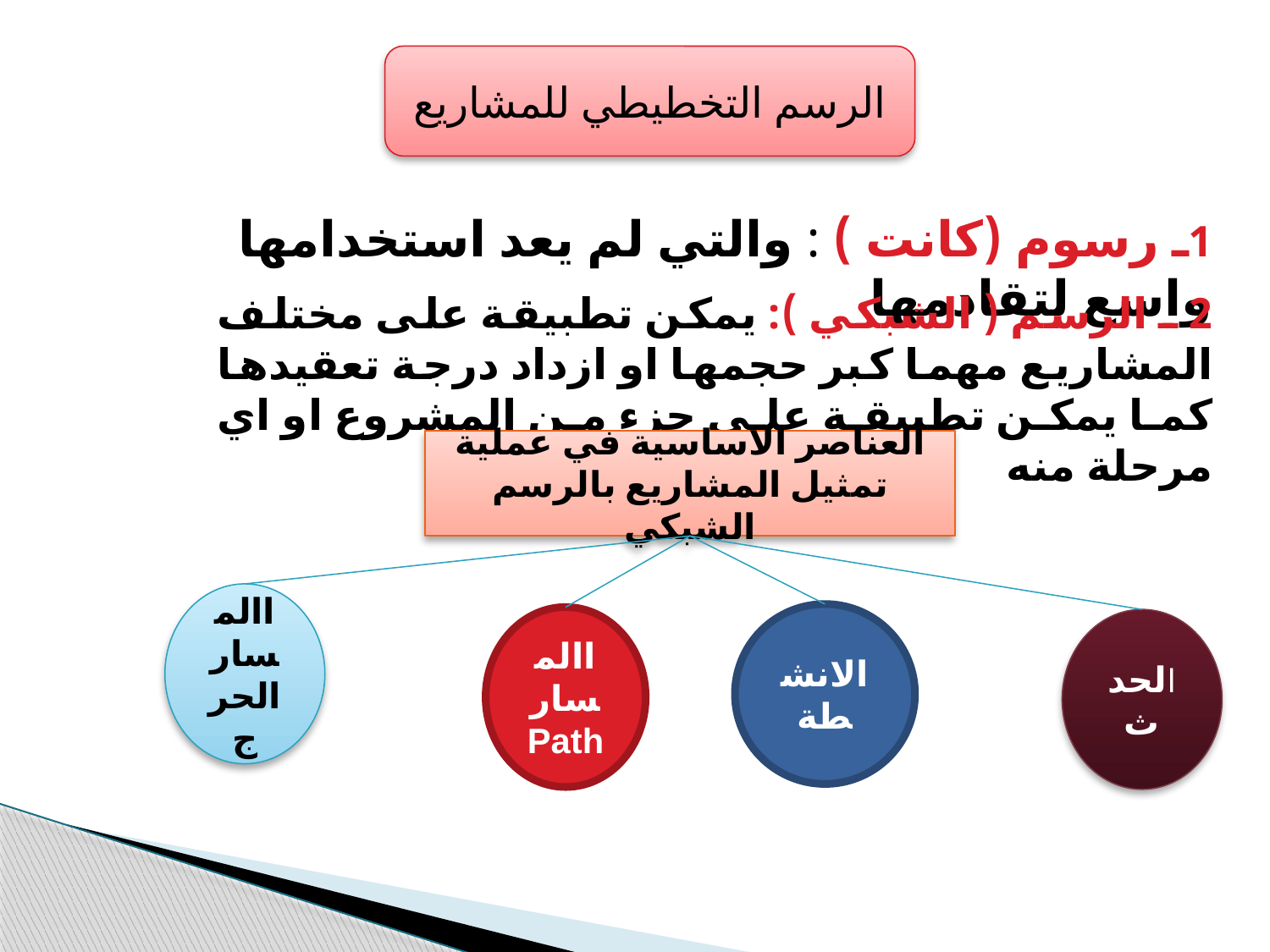

الرسم التخطيطي للمشاريع
1ـ رسوم (كانت ) : والتي لم يعد استخدامها واسع لتقادمها
2 ـ الرسم ( الشبكي ): يمكن تطبيقة على مختلف المشاريع مهما كبر حجمها او ازداد درجة تعقيدها كما يمكن تطبيقة على جزء من المشروع او اي مرحلة منه
العناصر الاساسية في عملية تمثيل المشاريع بالرسم الشبكي
االمسار الحرج
الانشطة
االمسارPath
الحدث